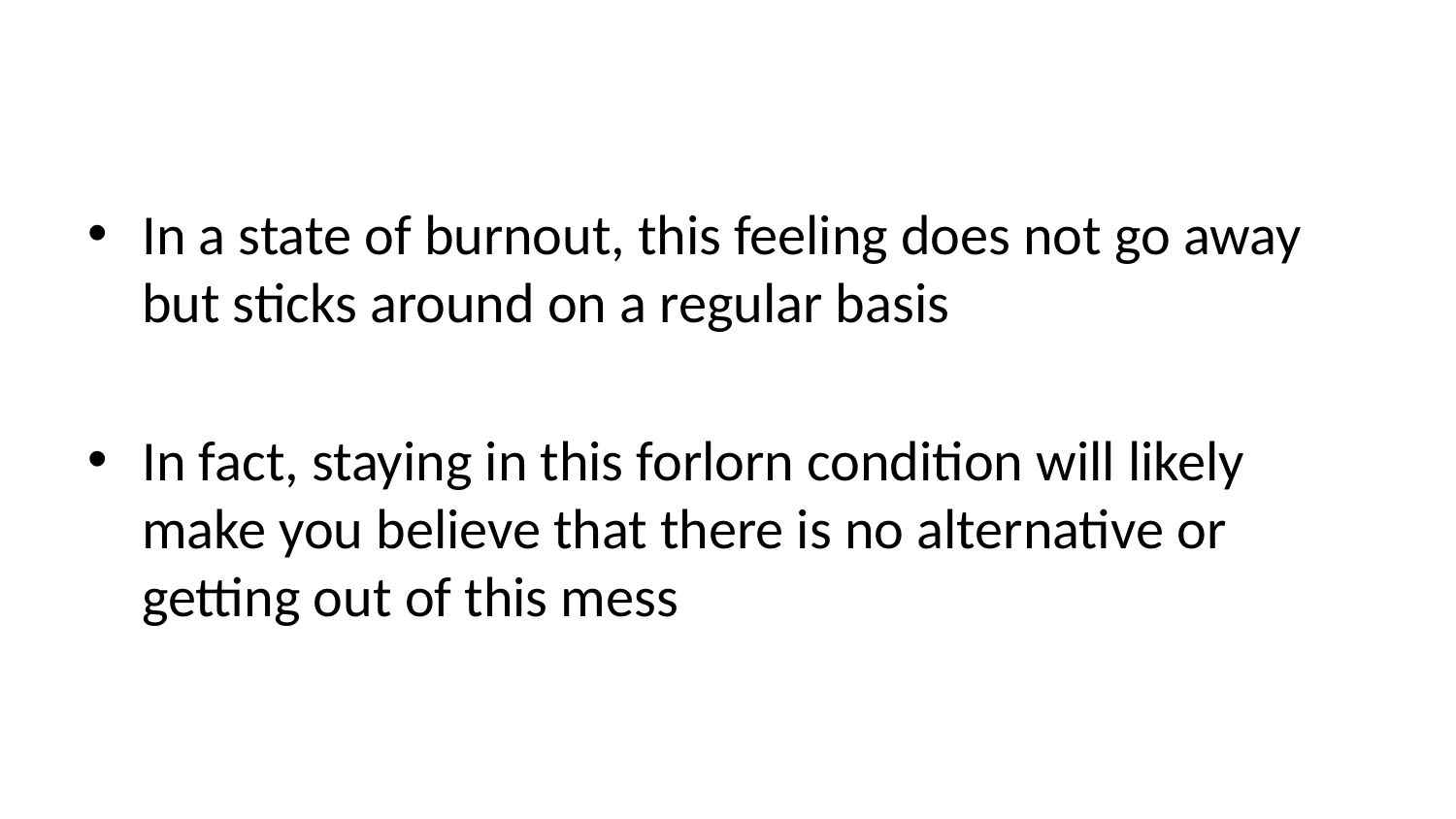

In a state of burnout, this feeling does not go away but sticks around on a regular basis

In fact, staying in this forlorn condition will likely make you believe that there is no alternative or getting out of this mess